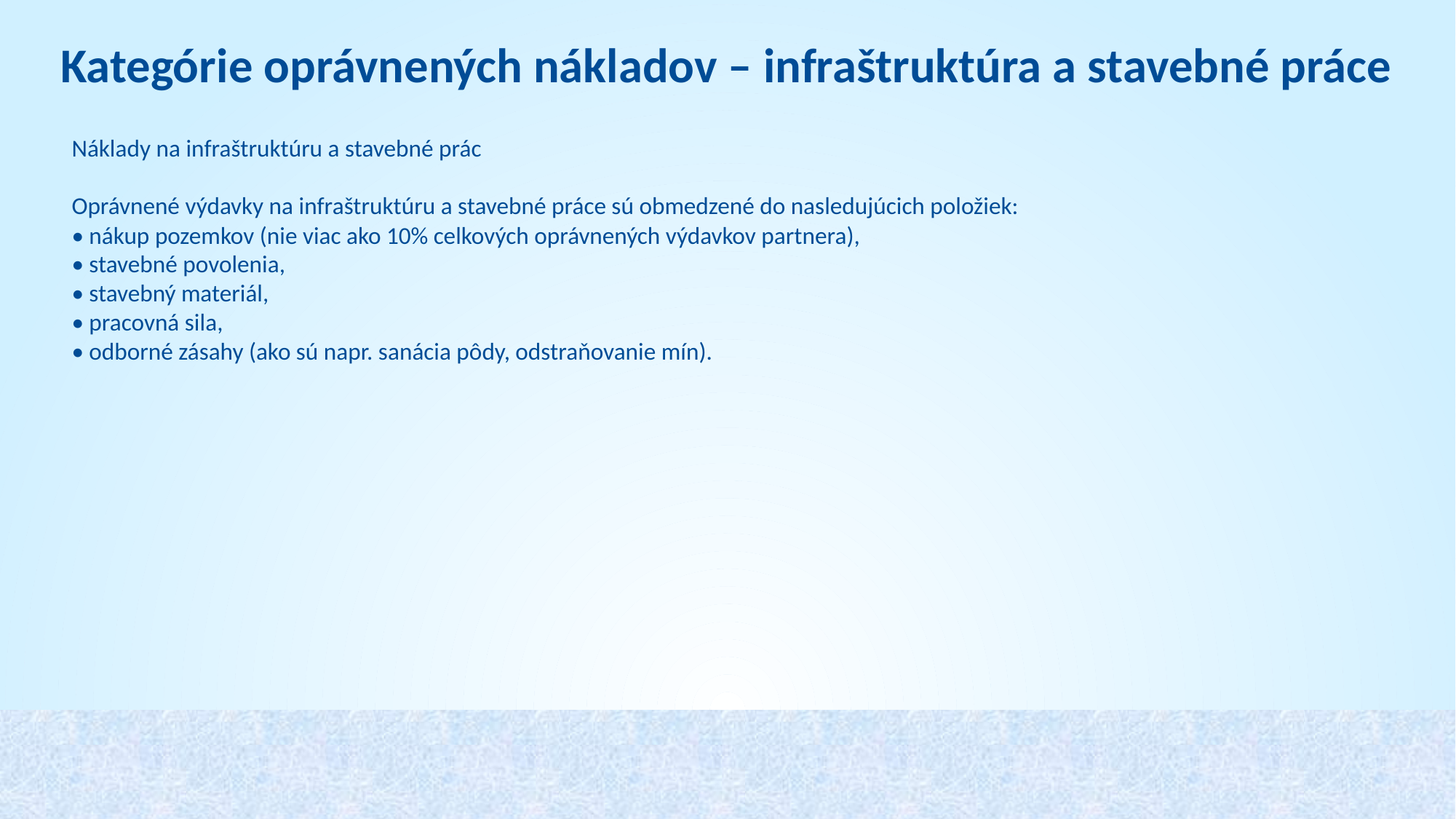

Kategórie oprávnených nákladov – infraštruktúra a stavebné práce
Náklady na infraštruktúru a stavebné prác

Oprávnené výdavky na infraštruktúru a stavebné práce sú obmedzené do nasledujúcich položiek:
• nákup pozemkov (nie viac ako 10% celkových oprávnených výdavkov partnera),
• stavebné povolenia,
• stavebný materiál,
• pracovná sila,
• odborné zásahy (ako sú napr. sanácia pôdy, odstraňovanie mín).